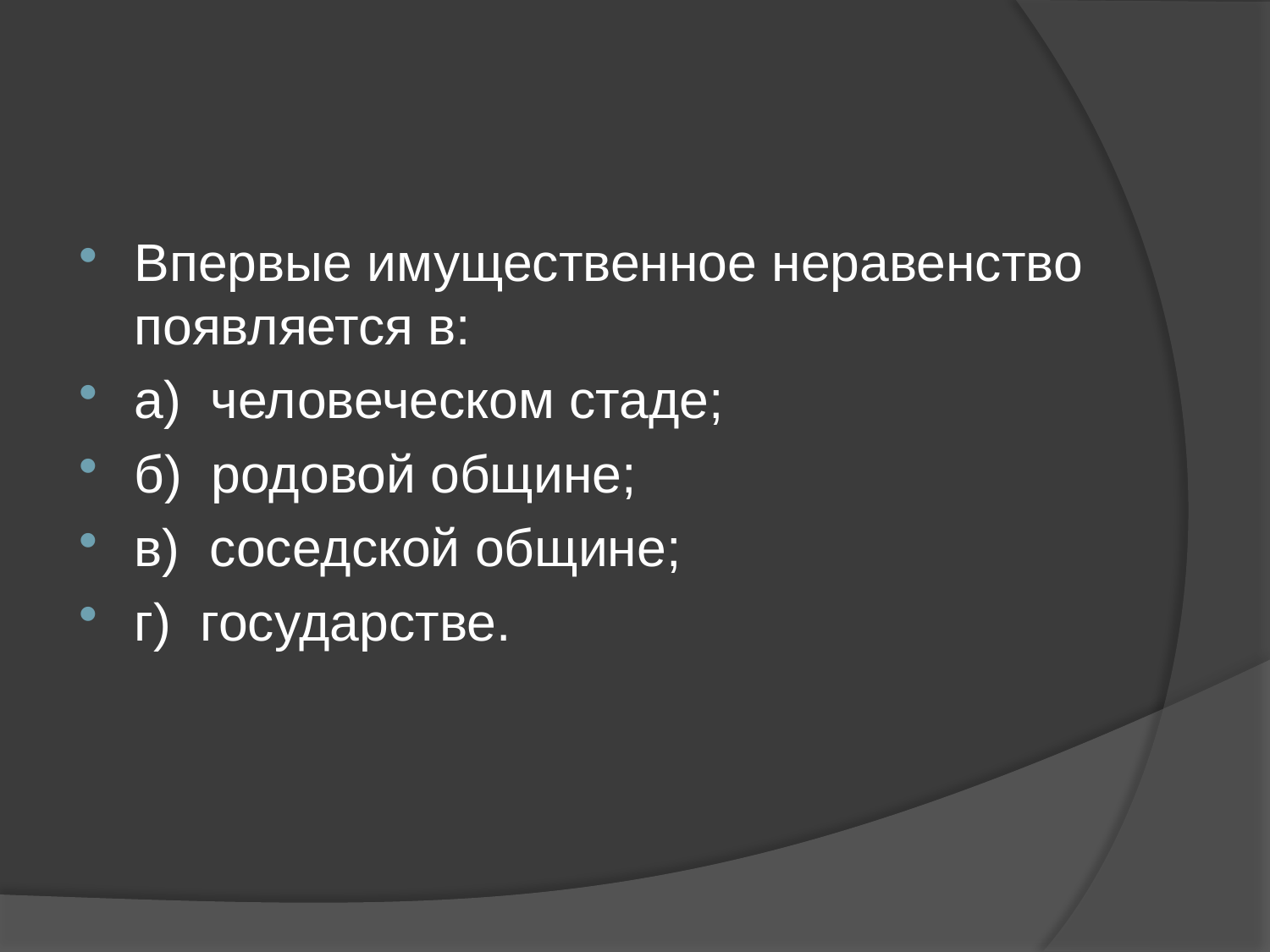

#
Впервые имущественное неравенство появляется в:
а)  человеческом стаде;
б)  родовой общине;
в)  соседской общине;
г)  государстве.